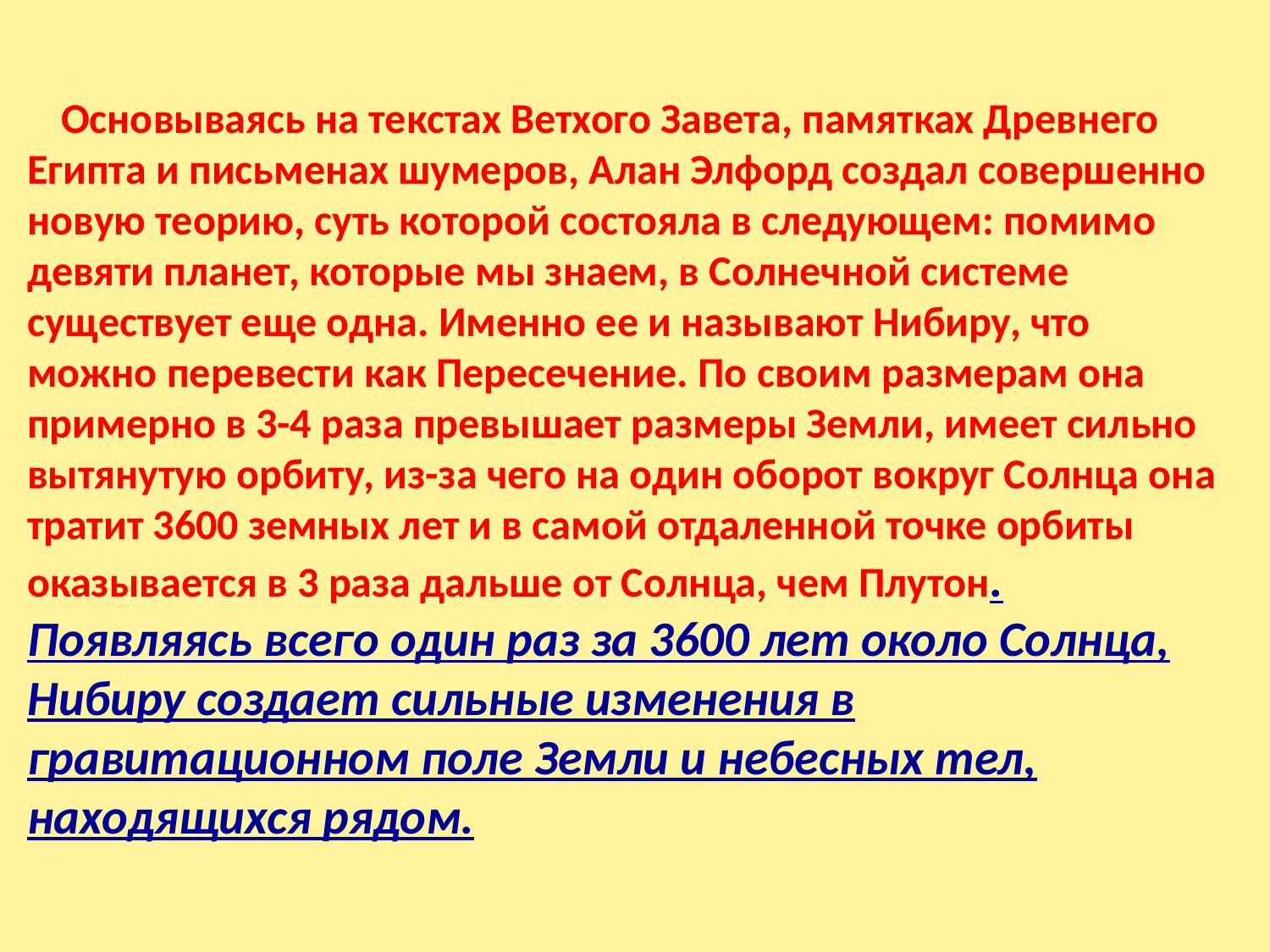

Основываясь на текстах Ветхого Завета, памятках Древнего Египта и письменах шумеров, Алан Элфорд создал совершенно новую теорию, суть которой состояла в следующем: помимо девяти планет, которые мы знаем, в Солнечной системе существует еще одна. Именно ее и называют Нибиру, что можно перевести как Пересечение. По своим размерам она примерно в 3-4 раза превышает размеры Земли, имеет сильно вытянутую орбиту, из-за чего на один оборот вокруг Солнца она тратит 3600 земных лет и в самой отдаленной точке орбиты оказывается в 3 раза дальше от Солнца, чем Плутон. Появляясь всего один раз за 3600 лет около Солнца, Нибиру создает сильные изменения в гравитационном поле Земли и небесных тел, находящихся рядом.